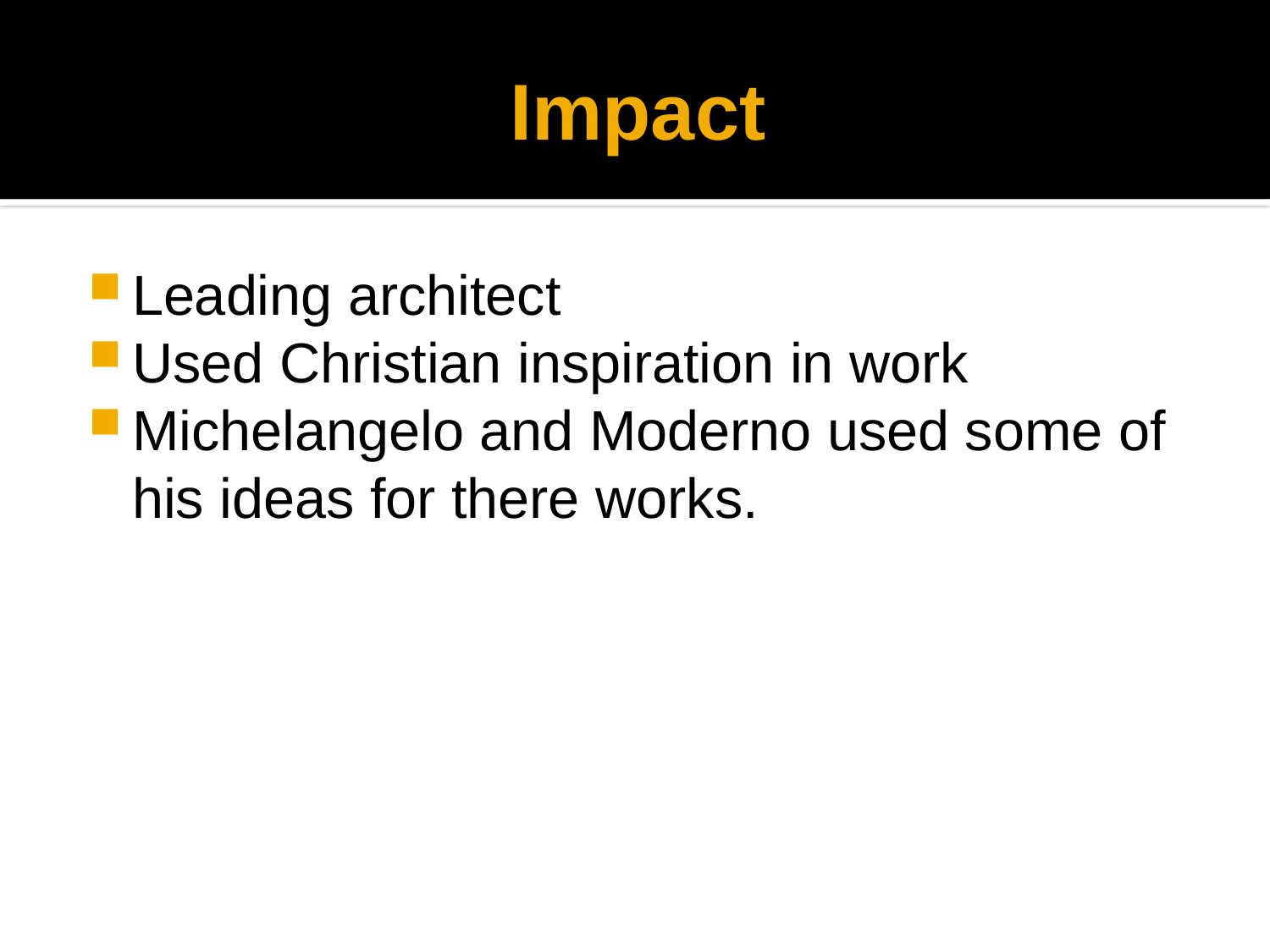

# Impact
Leading architect
Used Christian inspiration in work
Michelangelo and Moderno used some of his ideas for there works.